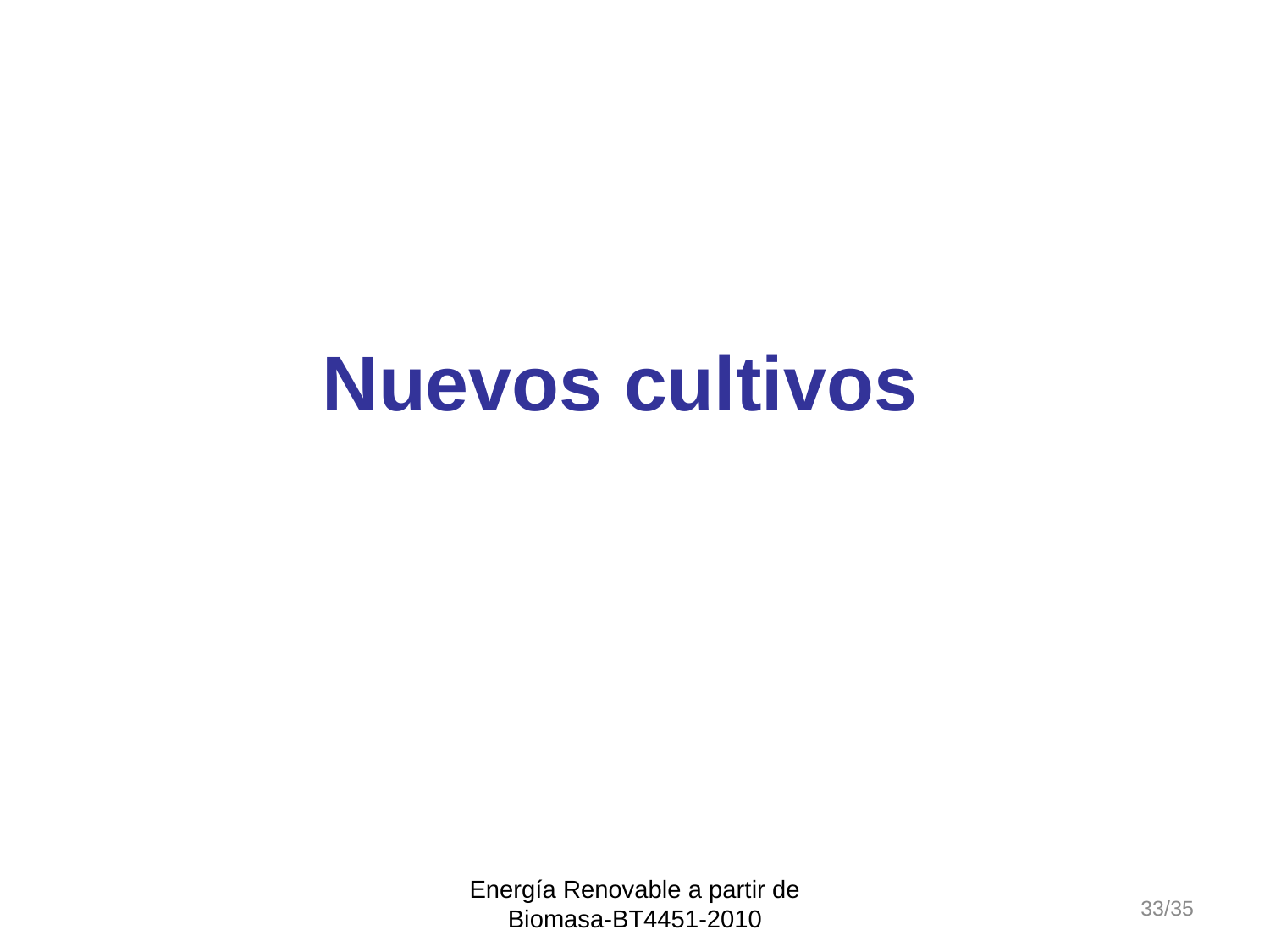

Nuevos cultivos
Energía Renovable a partir de Biomasa-BT4451-2010
33/35